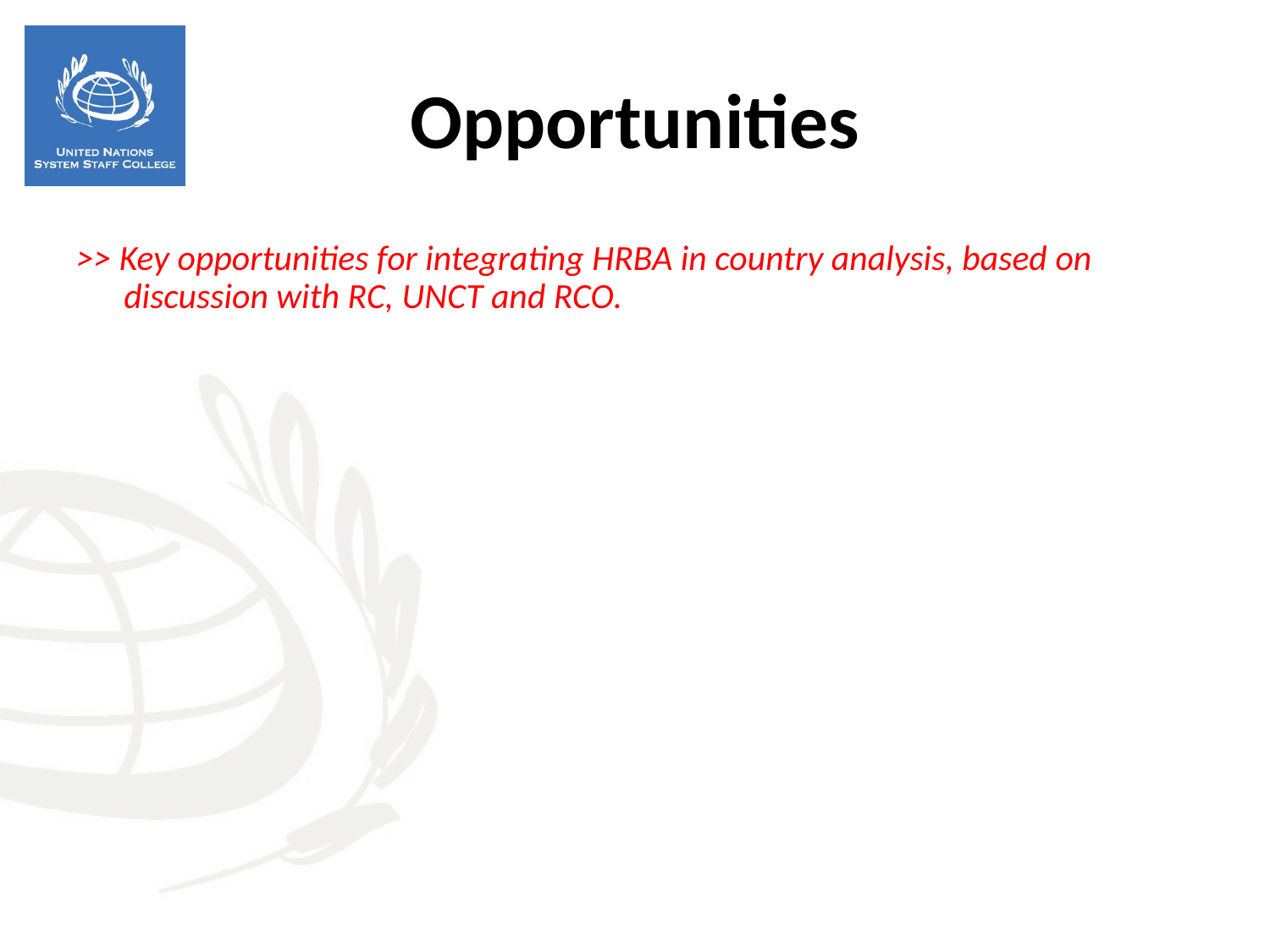

Opportunities
>> Key opportunities for integrating HRBA in country analysis, based on discussion with RC, UNCT and RCO.